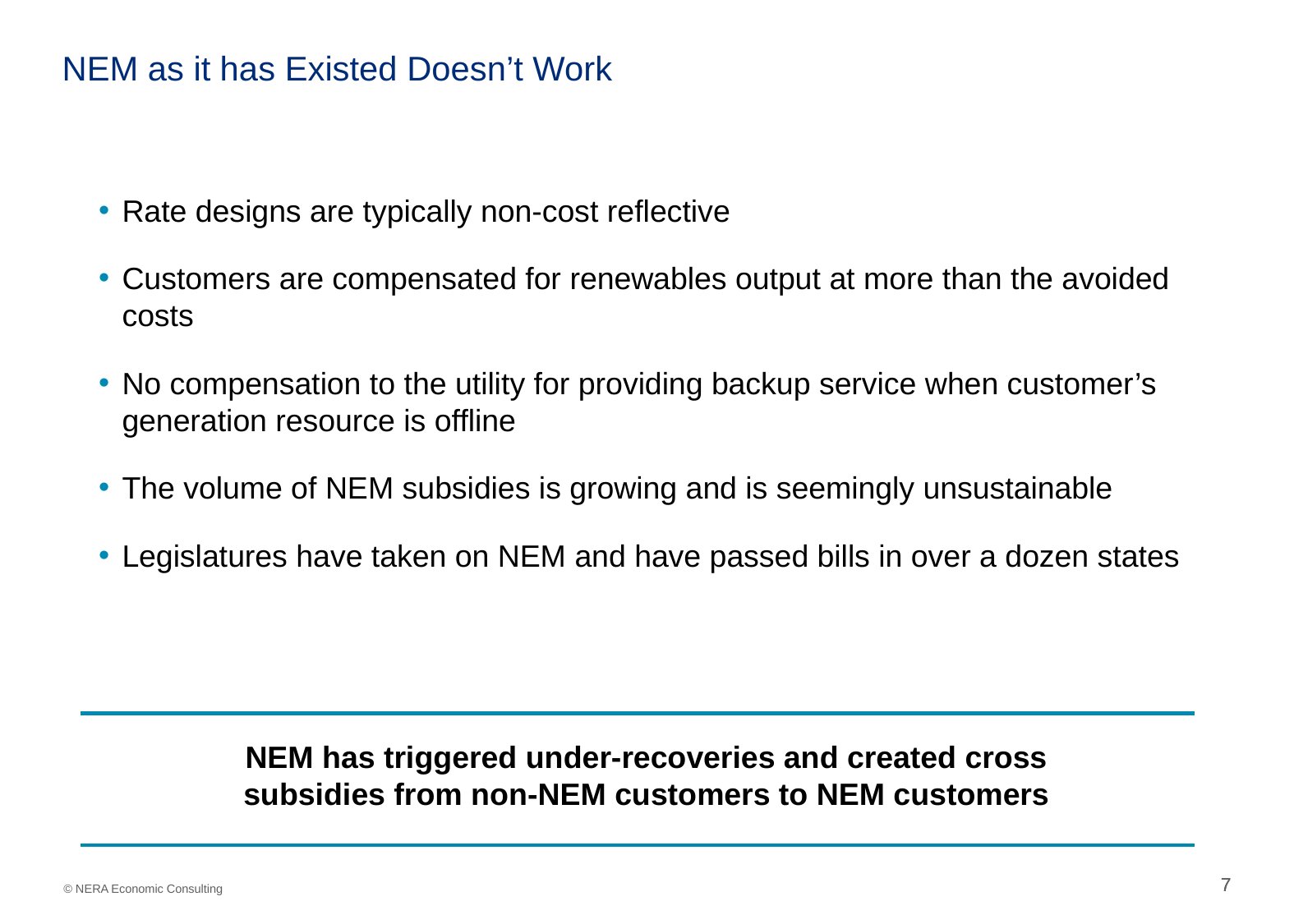

# NEM as it has Existed Doesn’t Work
Rate designs are typically non-cost reflective
Customers are compensated for renewables output at more than the avoided costs
No compensation to the utility for providing backup service when customer’s generation resource is offline
The volume of NEM subsidies is growing and is seemingly unsustainable
Legislatures have taken on NEM and have passed bills in over a dozen states

NEM has triggered under-recoveries and created cross subsidies from non-NEM customers to NEM customers